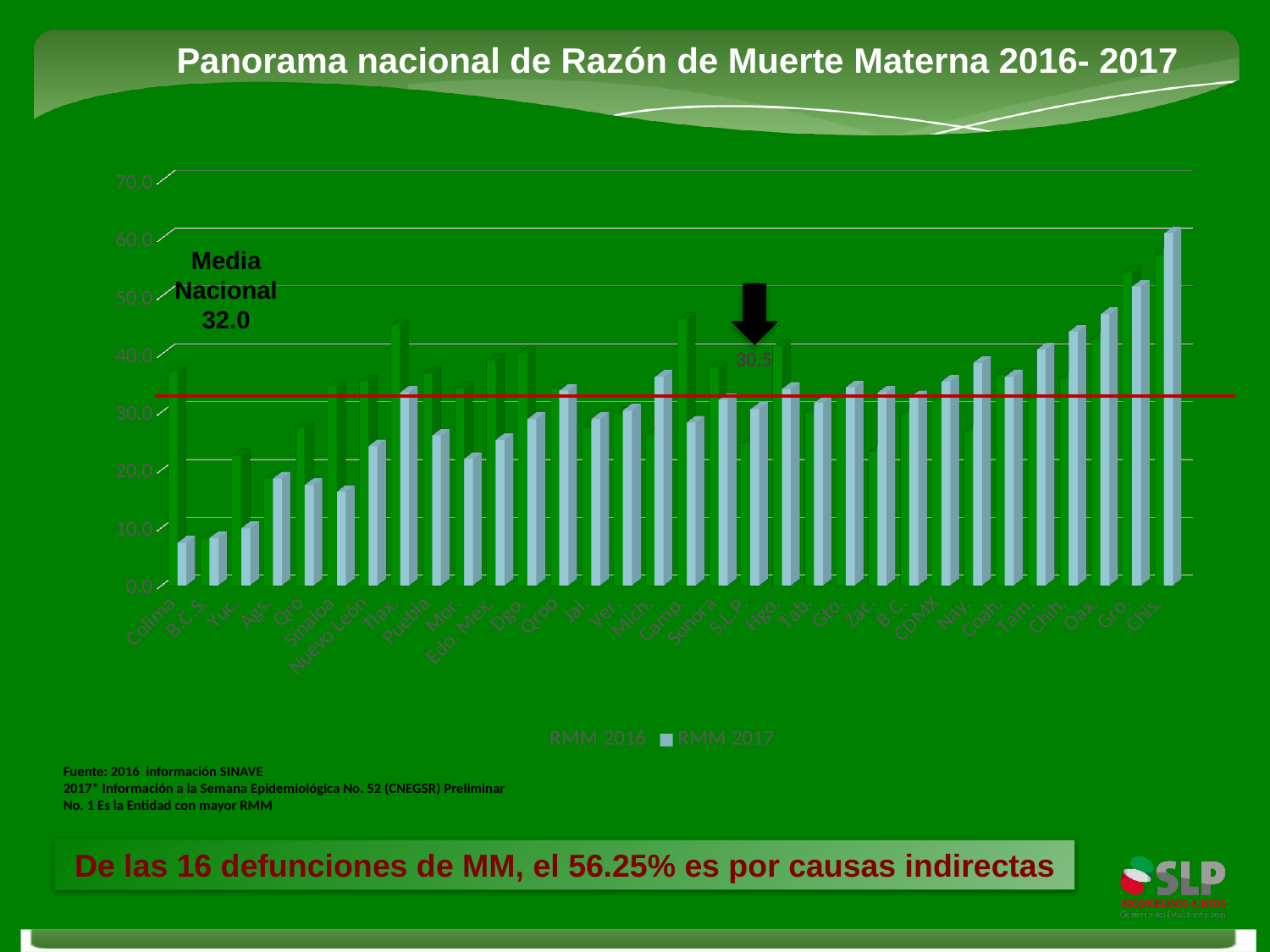

Panorama nacional de Razón de Muerte Materna 2016- 2017

[unsupported chart]

Media
Nacional
32.0

Fuente: 2016  información SINAVE
2017* Información a la Semana Epidemiológica No. 52 (CNEGSR) Preliminar
No. 1 Es la Entidad con mayor RMM
De las 16 defunciones de MM, el 56.25% es por causas indirectas